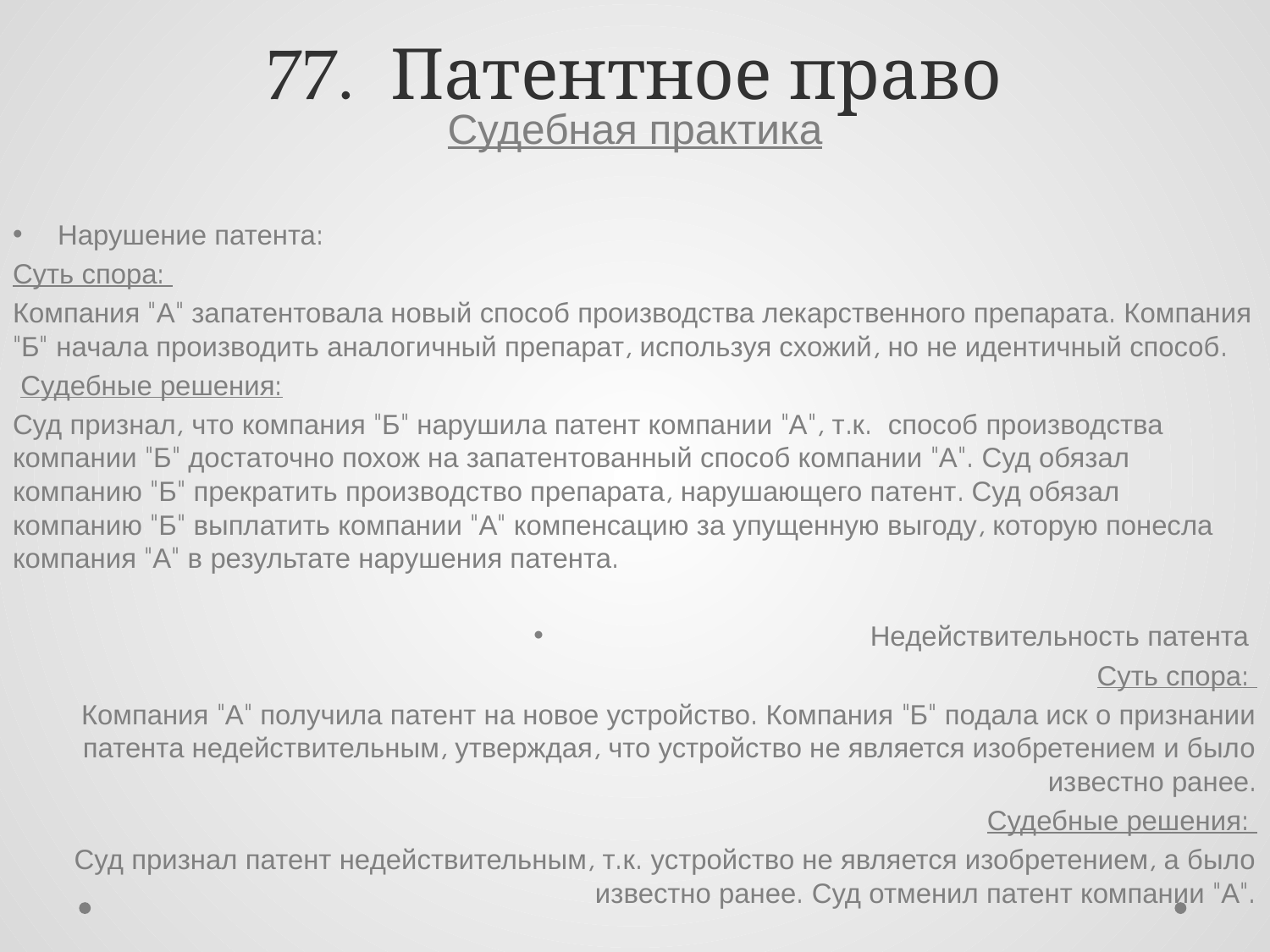

# 77.  Патентное право
Судебная практика

Нарушение патента:
Суть спора:
Компания "А" запатентовала новый способ производства лекарственного препарата. Компания "Б" начала производить аналогичный препарат, используя схожий, но не идентичный способ.
 Судебные решения:
Суд признал, что компания "Б" нарушила патент компании "А", т.к.  способ производства компании "Б" достаточно похож на запатентованный способ компании "А". Суд обязал компанию "Б" прекратить производство препарата, нарушающего патент. Суд обязал компанию "Б" выплатить компании "А" компенсацию за упущенную выгоду, которую понесла компания "А" в результате нарушения патента.

Недействительность патента
Суть спора:
Компания "А" получила патент на новое устройство. Компания "Б" подала иск о признании патента недействительным, утверждая, что устройство не является изобретением и было известно ранее.
 Судебные решения:
Суд признал патент недействительным, т.к. устройство не является изобретением, а было известно ранее. Суд отменил патент компании "А".